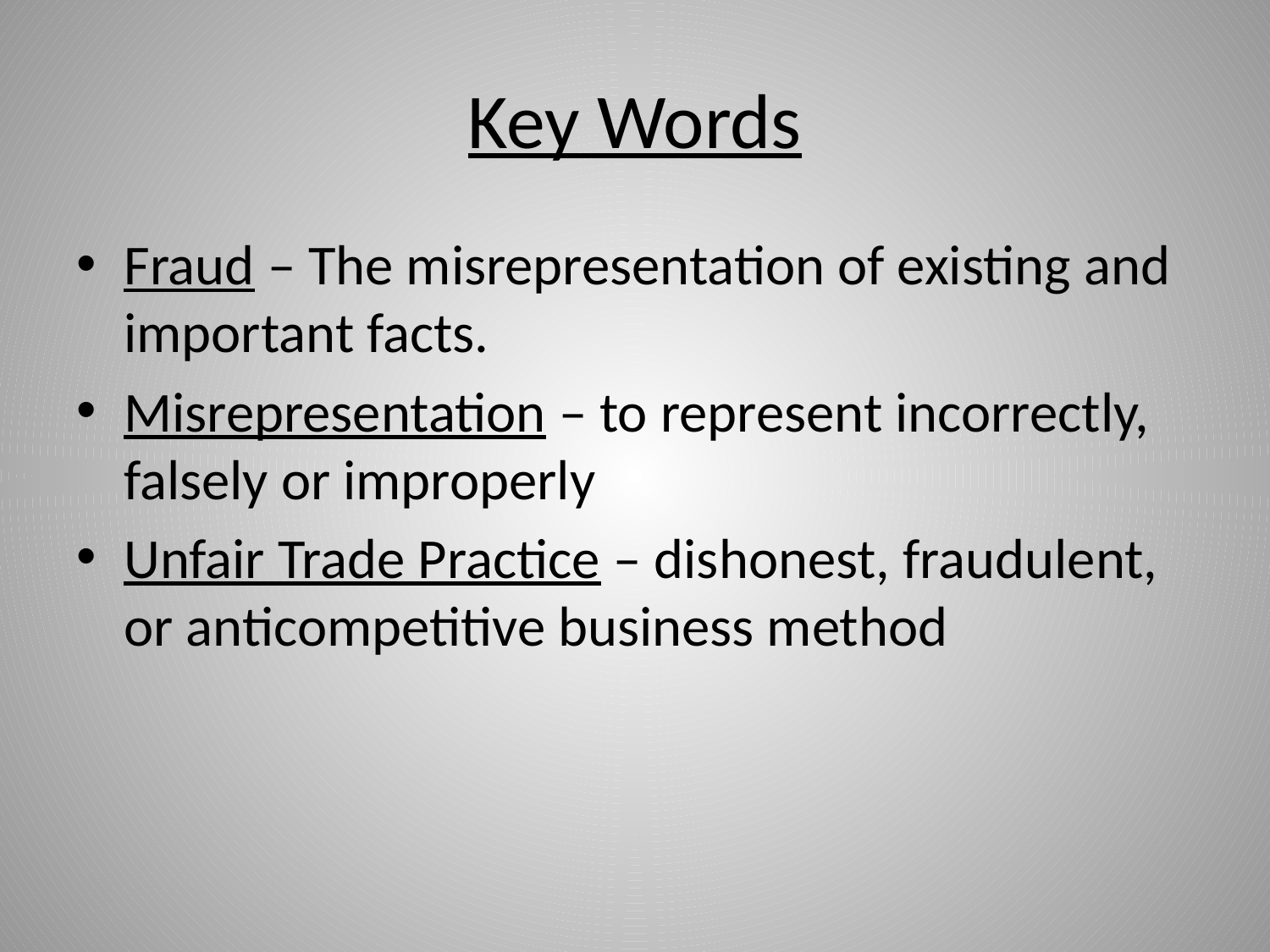

# Key Words
Fraud – The misrepresentation of existing and important facts.
Misrepresentation – to represent incorrectly, falsely or improperly
Unfair Trade Practice – dishonest, fraudulent, or anticompetitive business method